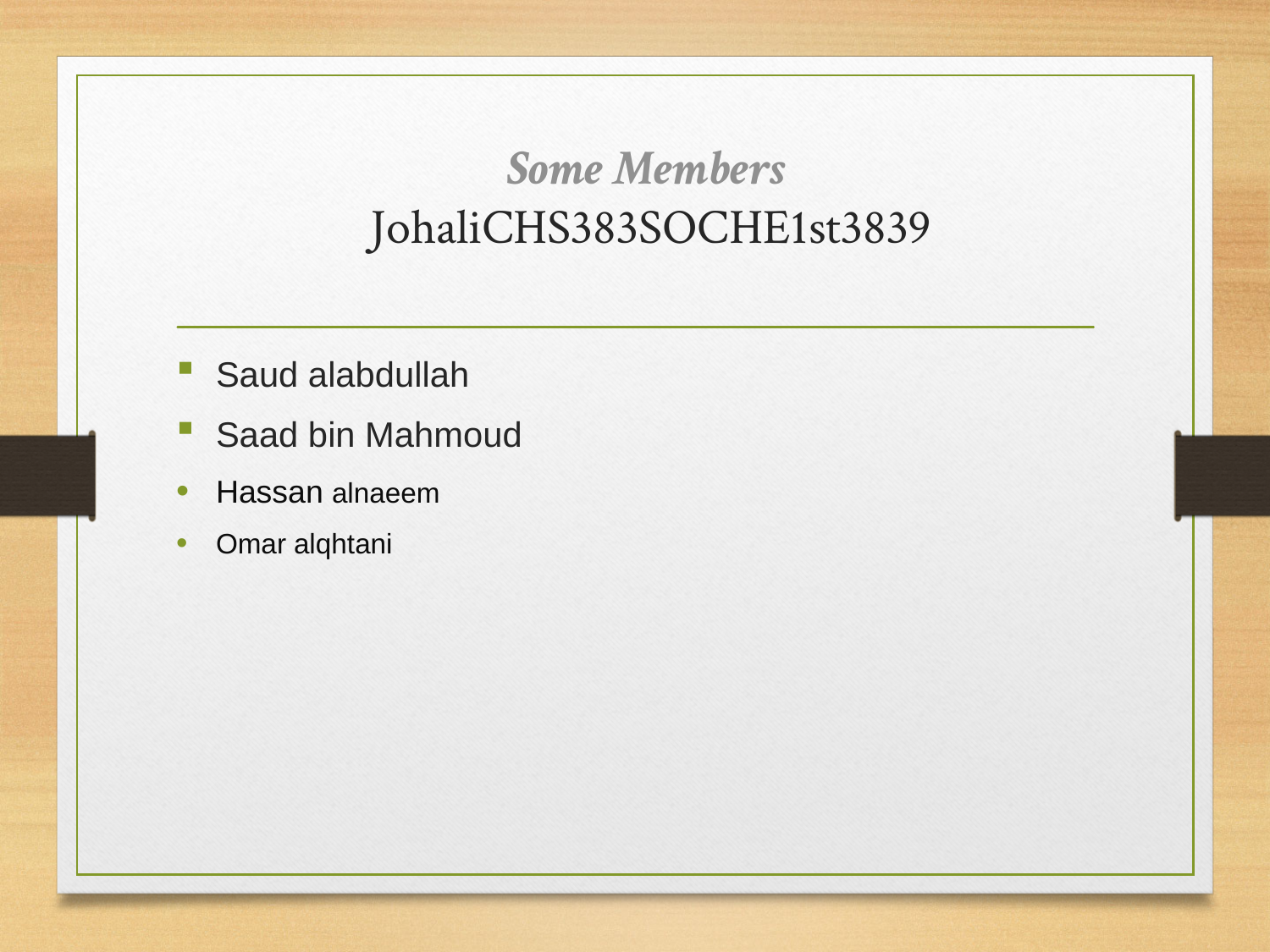

# Some Members JohaliCHS383SOCHE1st3839
Saud alabdullah
Saad bin Mahmoud
Hassan alnaeem
Omar alqhtani